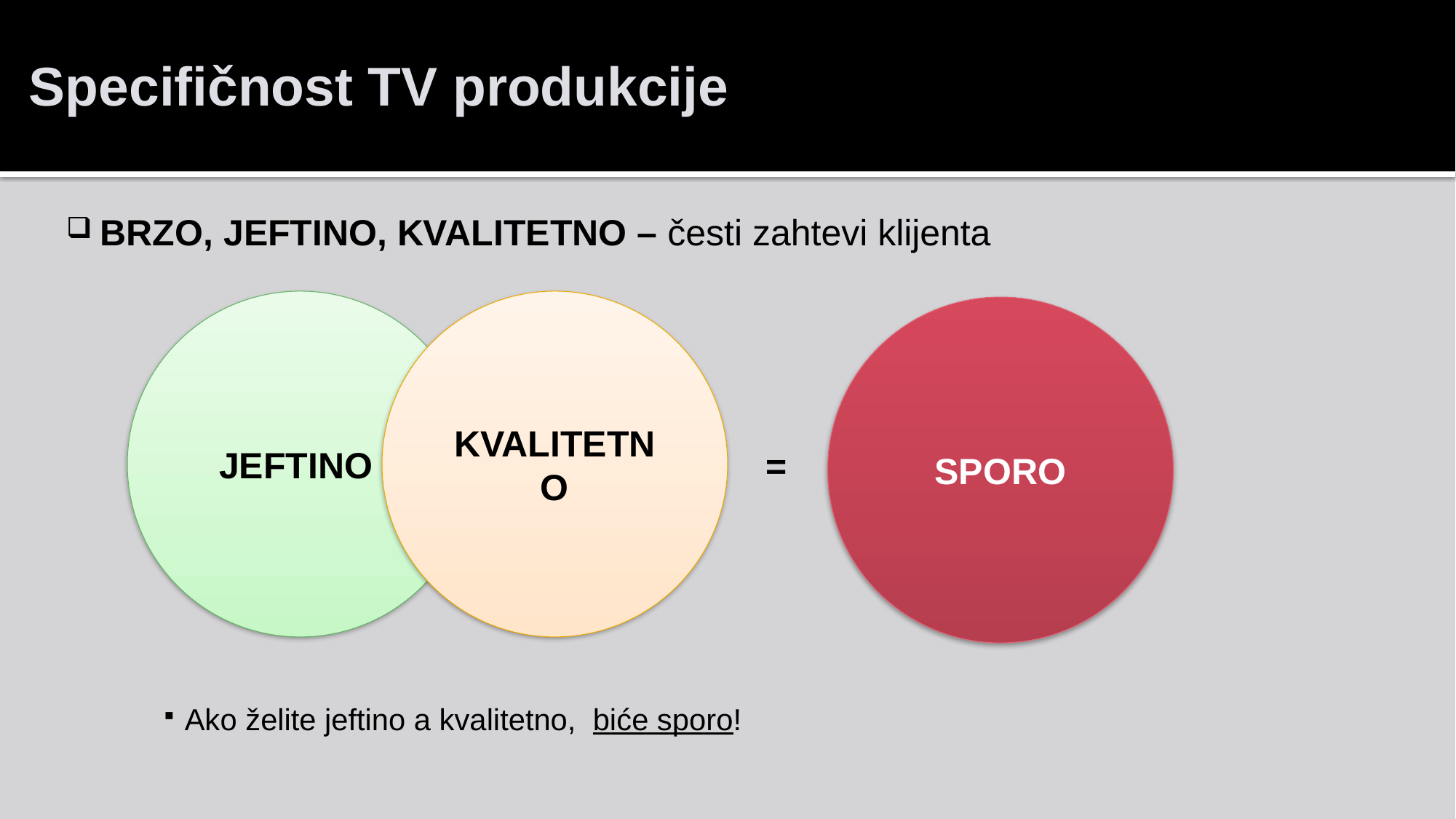

# Specifičnost TV produkcije

BRZO, JEFTINO, KVALITETNO – česti zahtevi klijenta

Ako želite jeftino a kvalitetno,  biće sporo!

   JEFTINO
KVALITETNO
SPORO
=